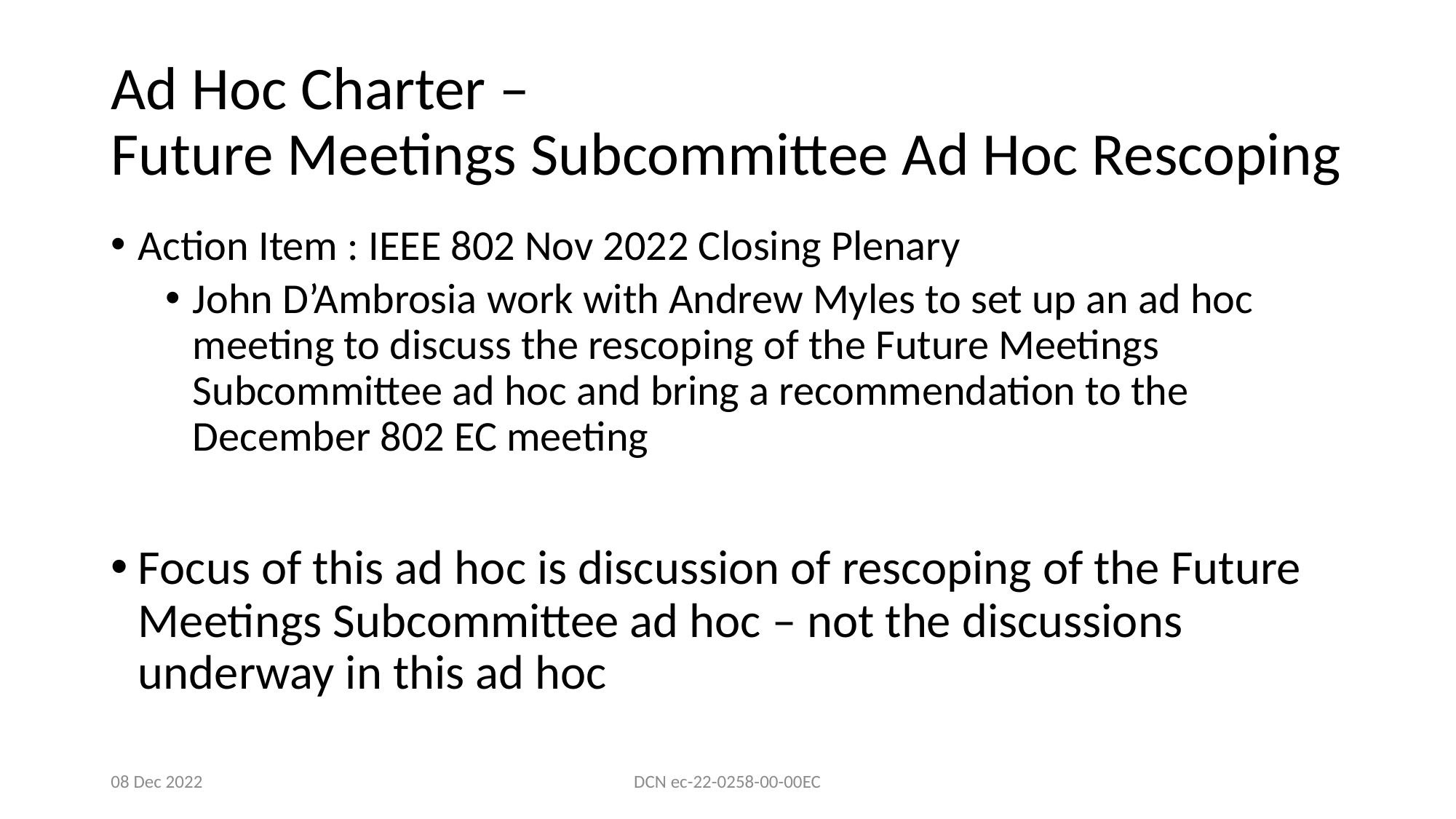

# Ad Hoc Charter – Future Meetings Subcommittee Ad Hoc Rescoping
Action Item : IEEE 802 Nov 2022 Closing Plenary
John D’Ambrosia work with Andrew Myles to set up an ad hoc meeting to discuss the rescoping of the Future Meetings Subcommittee ad hoc and bring a recommendation to the December 802 EC meeting

Focus of this ad hoc is discussion of rescoping of the Future Meetings Subcommittee ad hoc – not the discussions underway in this ad hoc

08 Dec 2022
DCN ec-22-0258-00-00EC